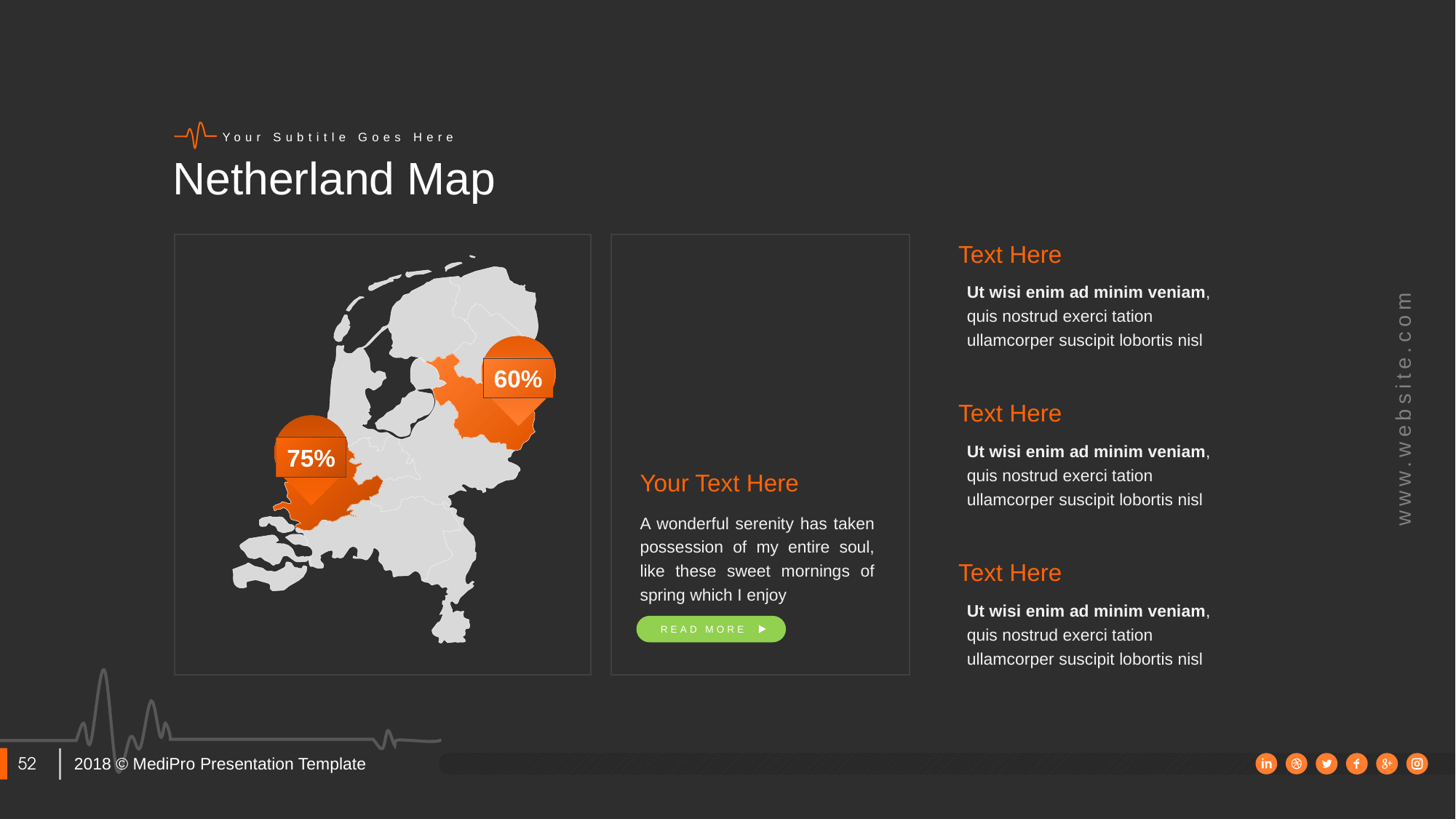

Your Subtitle Goes Here

Netherland Map

Text Here
Ut wisi enim ad minim veniam, quis nostrud exerci tation ullamcorper suscipit lobortis nisl

60%
Text Here
Ut wisi enim ad minim veniam, quis nostrud exerci tation ullamcorper suscipit lobortis nisl

75%
Your Text Here
A wonderful serenity has taken possession of my entire soul, like these sweet mornings of spring which I enjoy
READ MORE

Text Here
Ut wisi enim ad minim veniam, quis nostrud exerci tation ullamcorper suscipit lobortis nisl